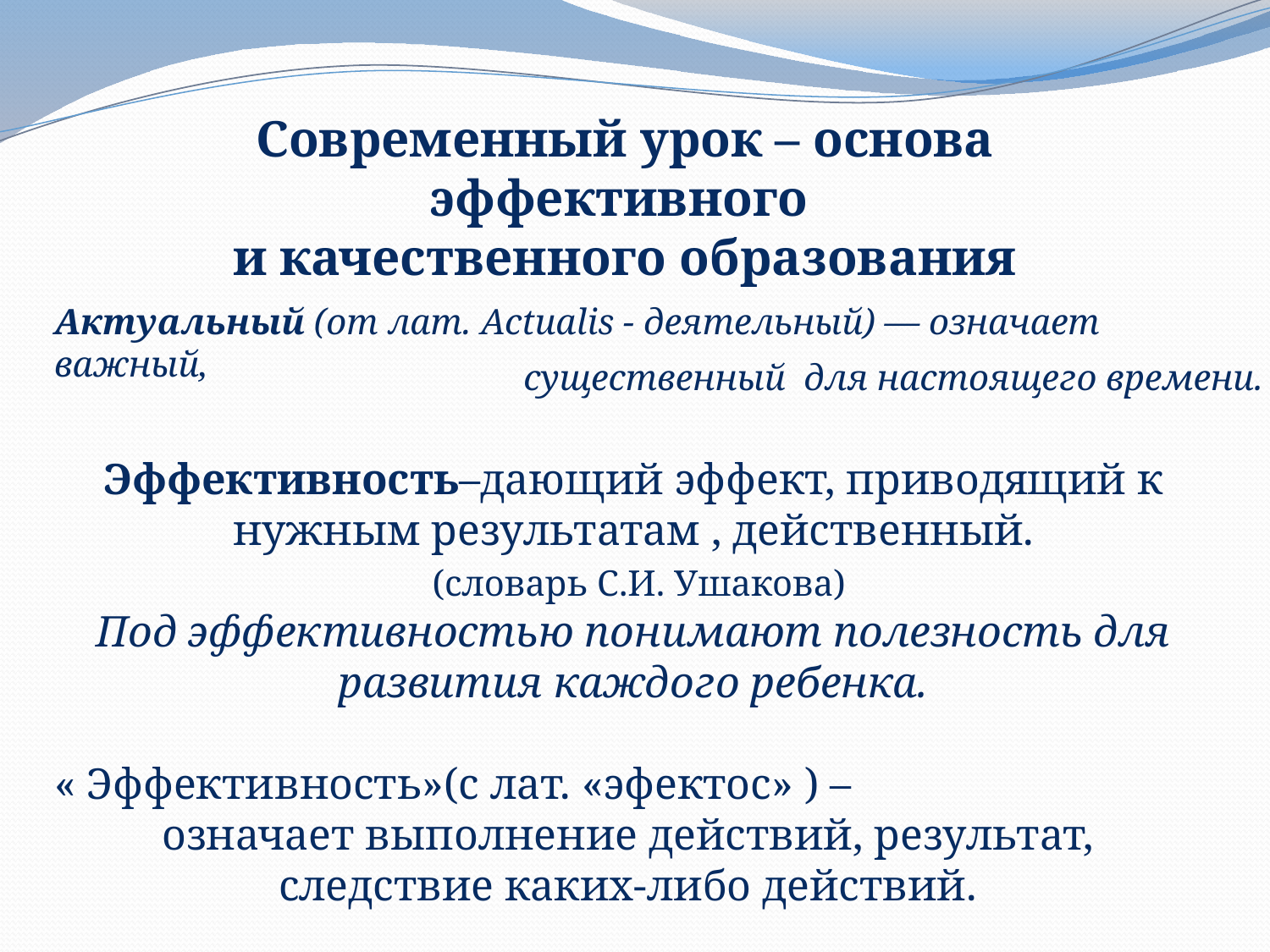

Современный урок – основа эффективного
и качественного образования
Актуальный (от лат. Actualis - деятельный) — означает важный,
существенный  для настоящего времени.
Эффективность–дающий эффект, приводящий к нужным результатам , действенный.
 (словарь С.И. Ушакова)
Под эффективностью понимают полезность для развития каждого ребенка.

« Эффективность»(с лат. «эфектос» ) –
означает выполнение действий, результат,
следствие каких-либо действий.